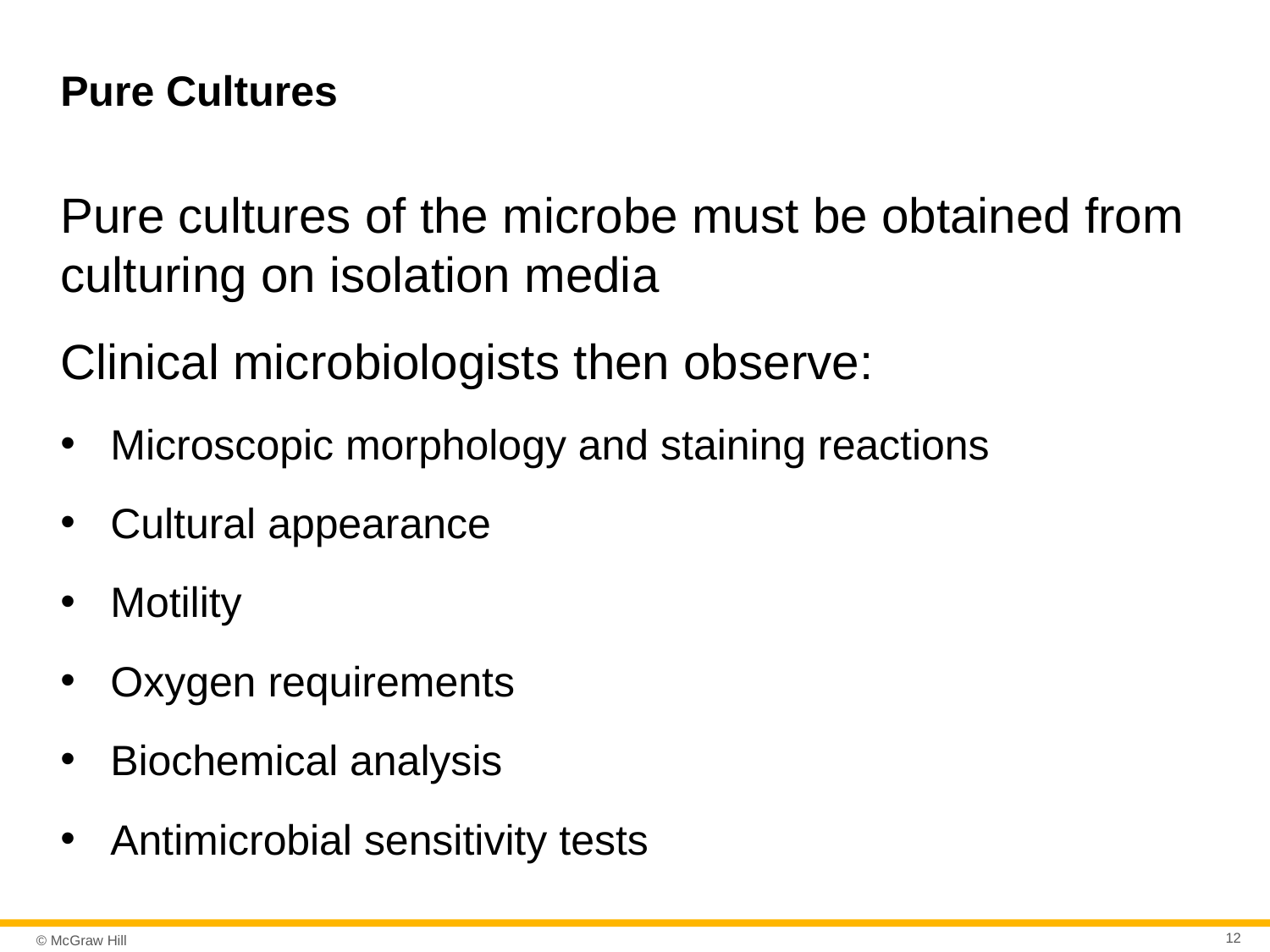

# Pure Cultures
Pure cultures of the microbe must be obtained from culturing on isolation media
Clinical microbiologists then observe:
Microscopic morphology and staining reactions
Cultural appearance
Motility
Oxygen requirements
Biochemical analysis
Antimicrobial sensitivity tests